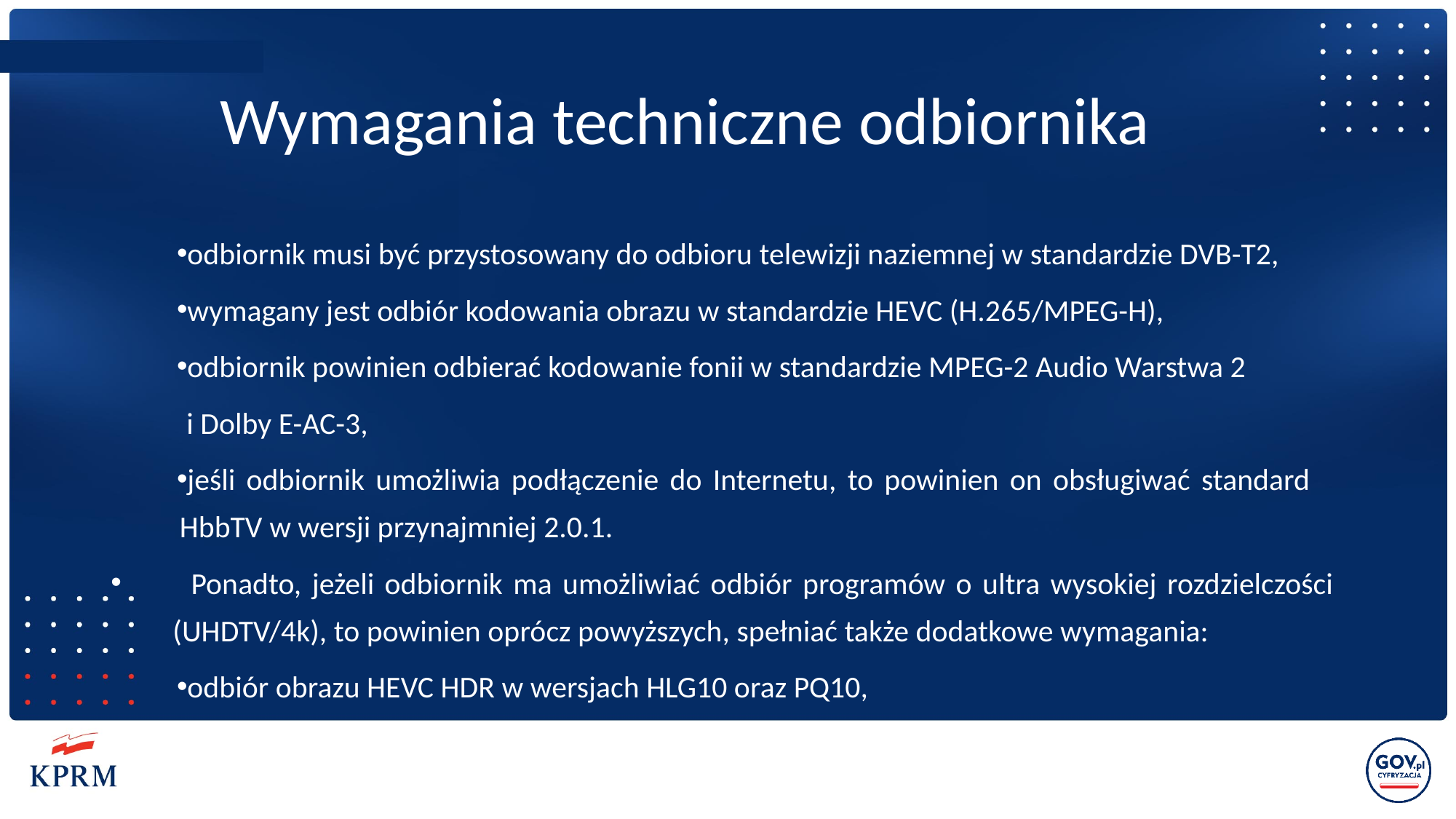

# Wymagania techniczne odbiornika
odbiornik musi być przystosowany do odbioru telewizji naziemnej w standardzie DVB-T2,
wymagany jest odbiór kodowania obrazu w standardzie HEVC (H.265/MPEG-H),
odbiornik powinien odbierać kodowanie fonii w standardzie MPEG-2 Audio Warstwa 2
       i Dolby E-AC-3,
jeśli odbiornik umożliwia podłączenie do Internetu, to powinien on obsługiwać standard
      HbbTV w wersji przynajmniej 2.0.1.
     Ponadto, jeżeli odbiornik ma umożliwiać odbiór programów o ultra wysokiej rozdzielczości
     (UHDTV/4k), to powinien oprócz powyższych, spełniać także dodatkowe wymagania:
odbiór obrazu HEVC HDR w wersjach HLG10 oraz PQ10,
Odbiór dźwięku w wersji Dolby AC-4